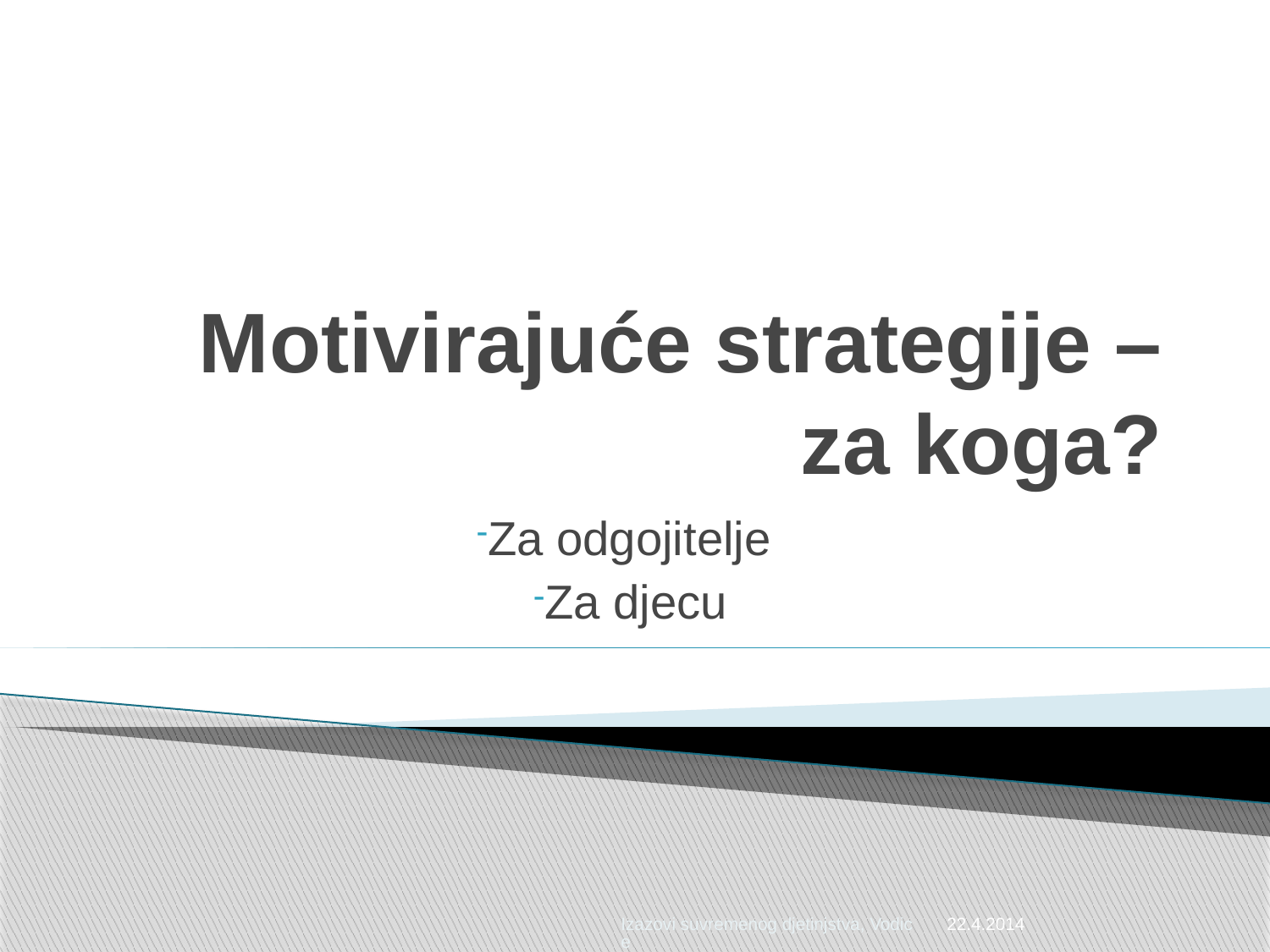

# Motivirajuće strategije – za koga?
Za odgojitelje
Za djecu
Izazovi suvremenog djetinjstva, Vodice
22.4.2014